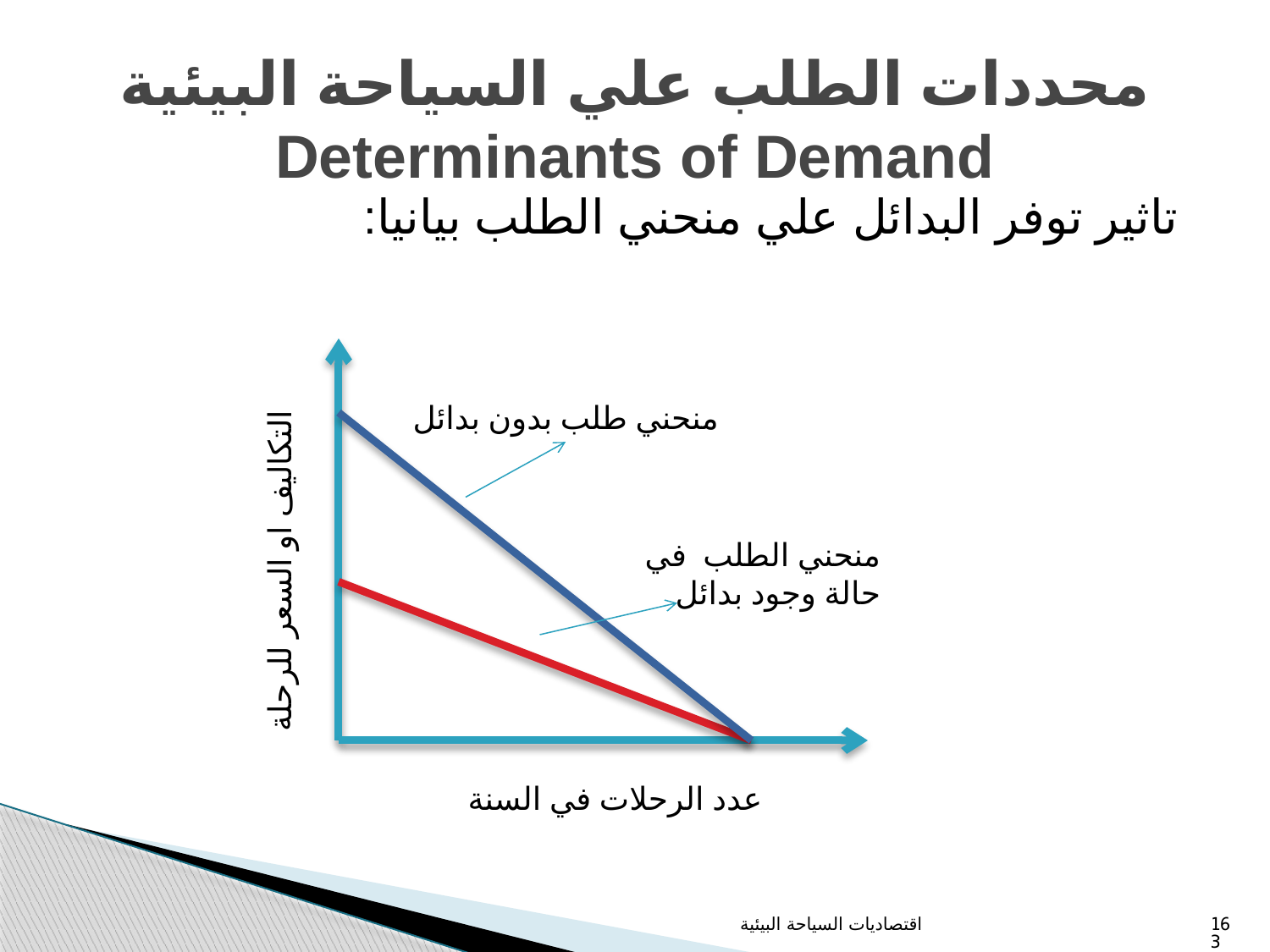

# محددات الطلب علي السياحة البيئية Determinants of Demand
تاثير توفر البدائل علي منحني الطلب بيانيا:
منحني طلب بدون بدائل
منحني الطلب  في
حالة وجود بدائل
التكاليف او السعر للرحلة
عدد الرحلات في السنة
اقتصاديات السياحة البيئية
163